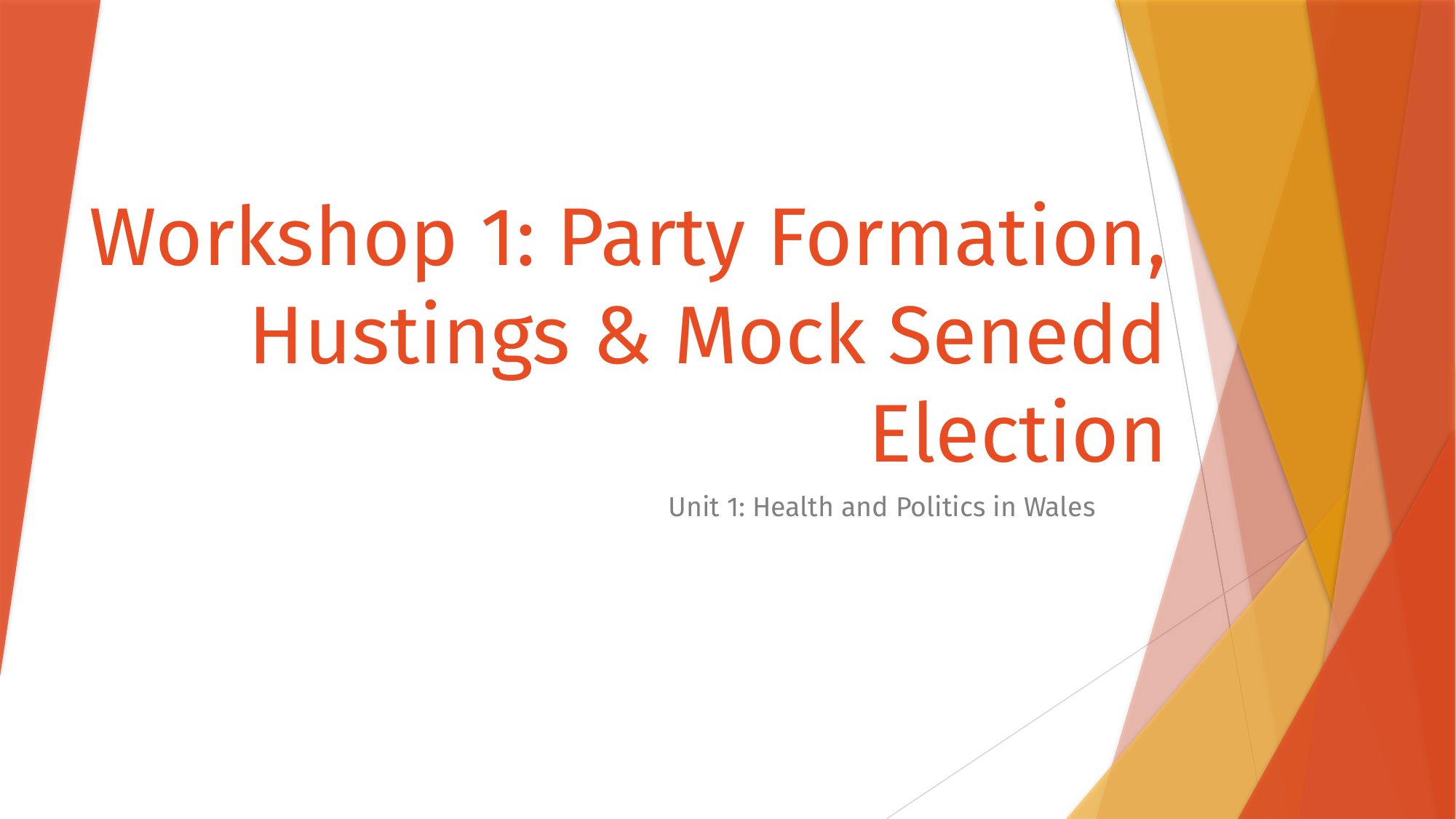

# Workshop 1: Party Formation, Hustings & Mock Senedd Election
Unit 1: Health and Politics in Wales